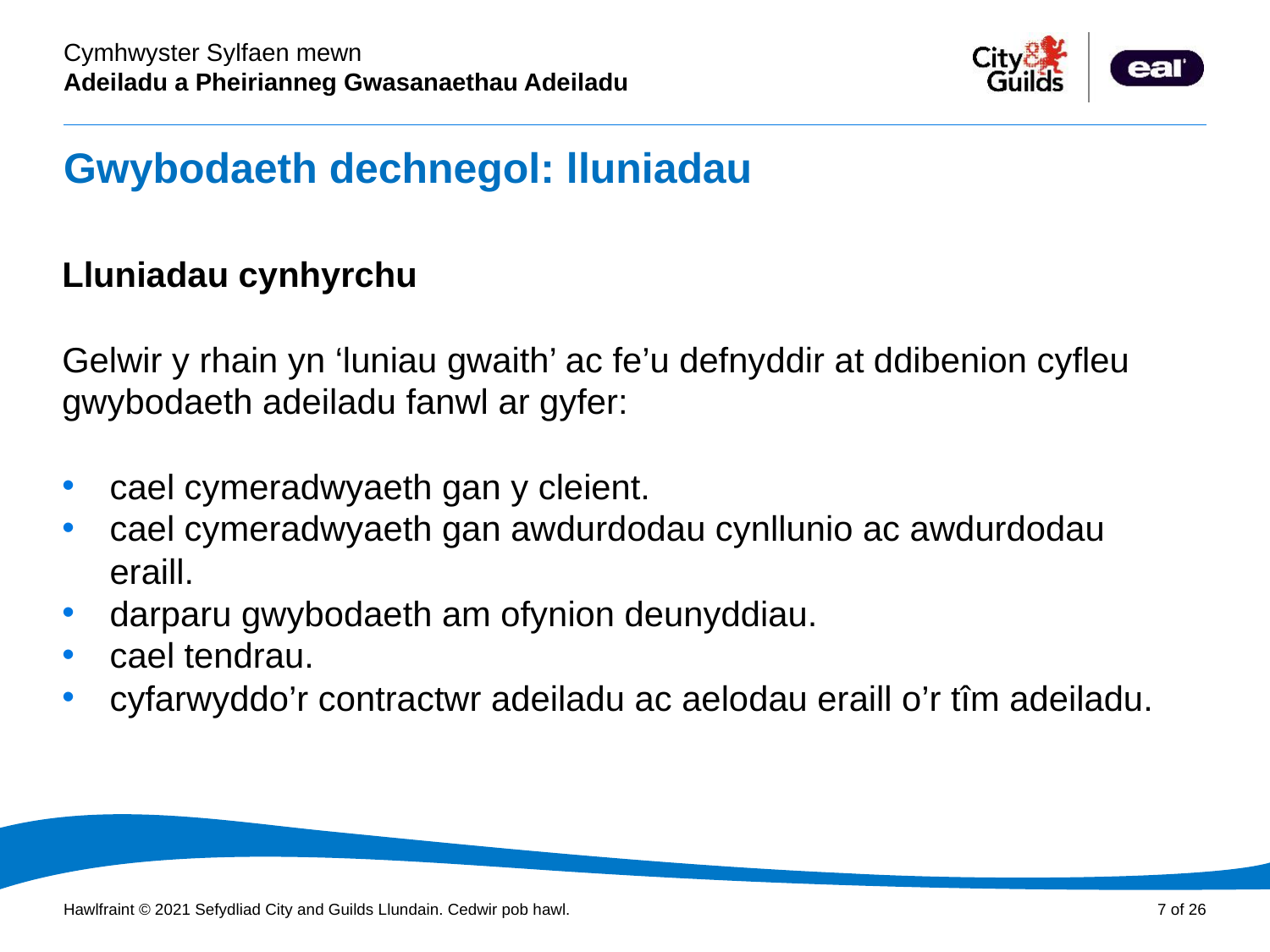

# Gwybodaeth dechnegol: lluniadau

Cyflwyniad PowerPoint
Lluniadau cynhyrchu

Gelwir y rhain yn ‘luniau gwaith’ ac fe’u defnyddir at ddibenion cyfleu gwybodaeth adeiladu fanwl ar gyfer:

cael cymeradwyaeth gan y cleient.
cael cymeradwyaeth gan awdurdodau cynllunio ac awdurdodau eraill.
darparu gwybodaeth am ofynion deunyddiau.
cael tendrau.
cyfarwyddo’r contractwr adeiladu ac aelodau eraill o’r tîm adeiladu.